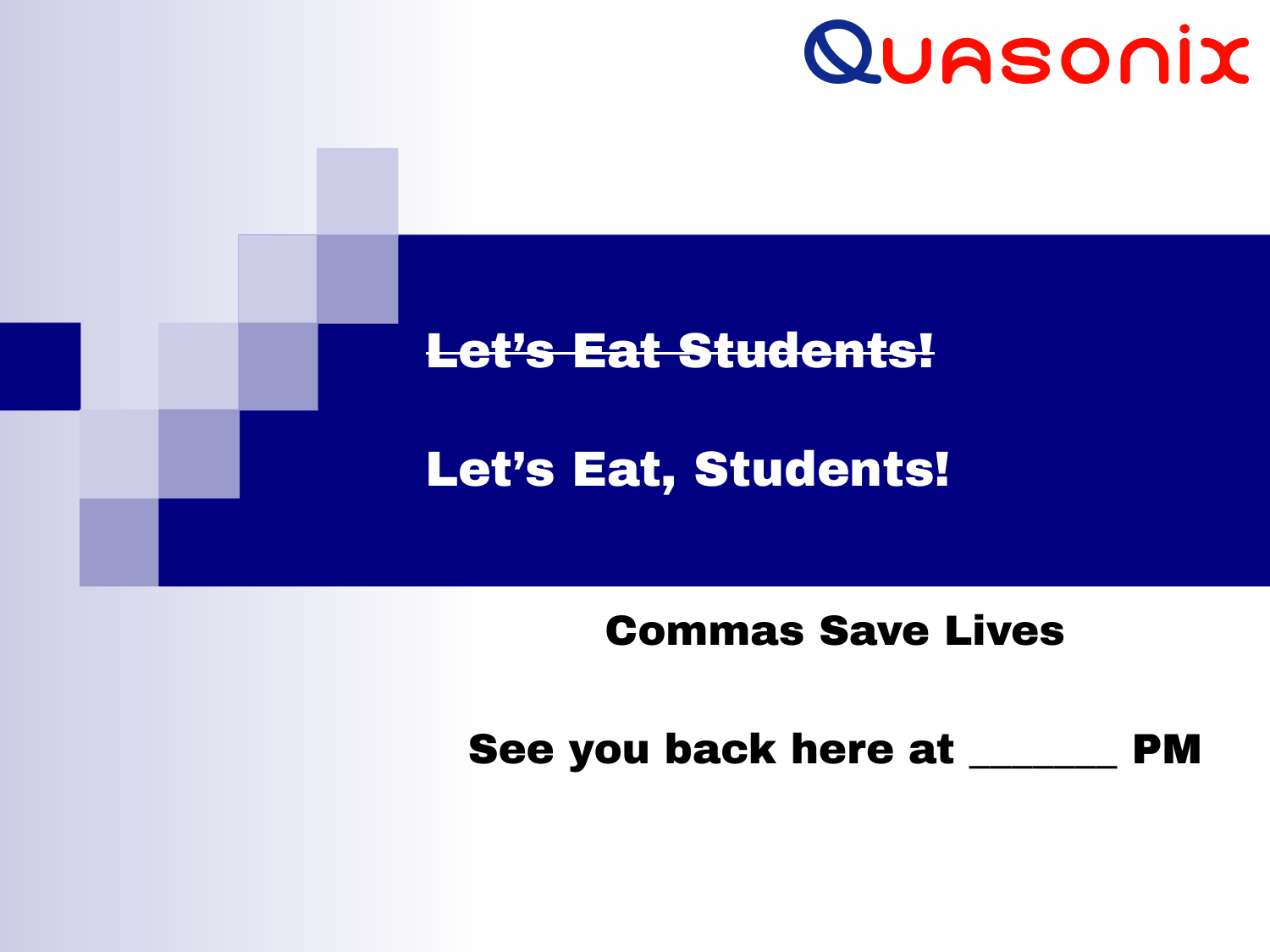

# Let’s Eat Students! Let’s Eat, Students!
Commas Save Lives

See you back here at _______ PM